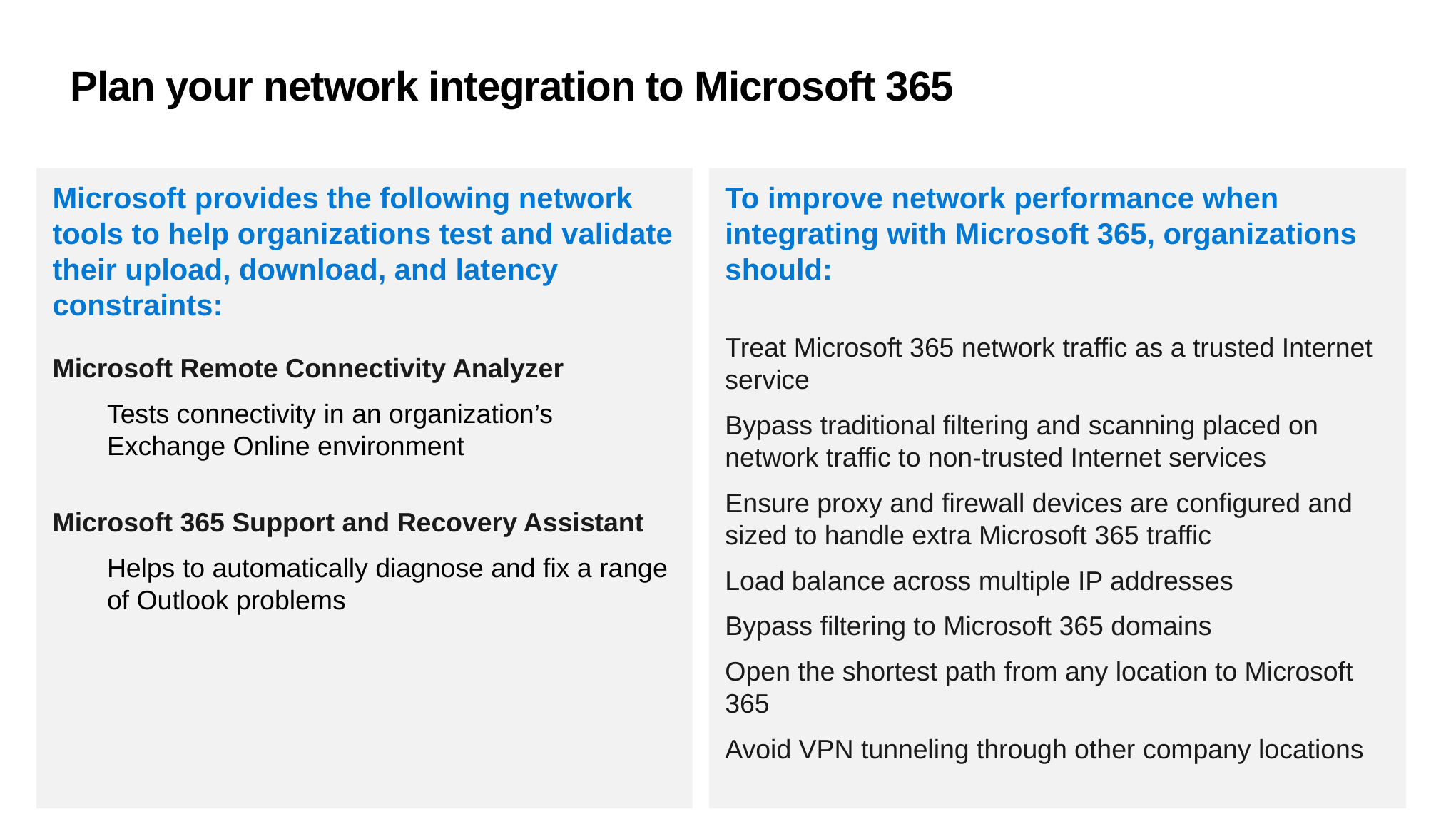

# Plan your network integration to Microsoft 365
Microsoft provides the following network tools to help organizations test and validate their upload, download, and latency constraints:
Microsoft Remote Connectivity Analyzer
Tests connectivity in an organization’s Exchange Online environment

Microsoft 365 Support and Recovery Assistant
Helps to automatically diagnose and fix a range of Outlook problems

To improve network performance when integrating with Microsoft 365, organizations should:

Treat Microsoft 365 network traffic as a trusted Internet service
Bypass traditional filtering and scanning placed on network traffic to non-trusted Internet services
Ensure proxy and firewall devices are configured and sized to handle extra Microsoft 365 traffic
Load balance across multiple IP addresses
Bypass filtering to Microsoft 365 domains
Open the shortest path from any location to Microsoft 365
Avoid VPN tunneling through other company locations